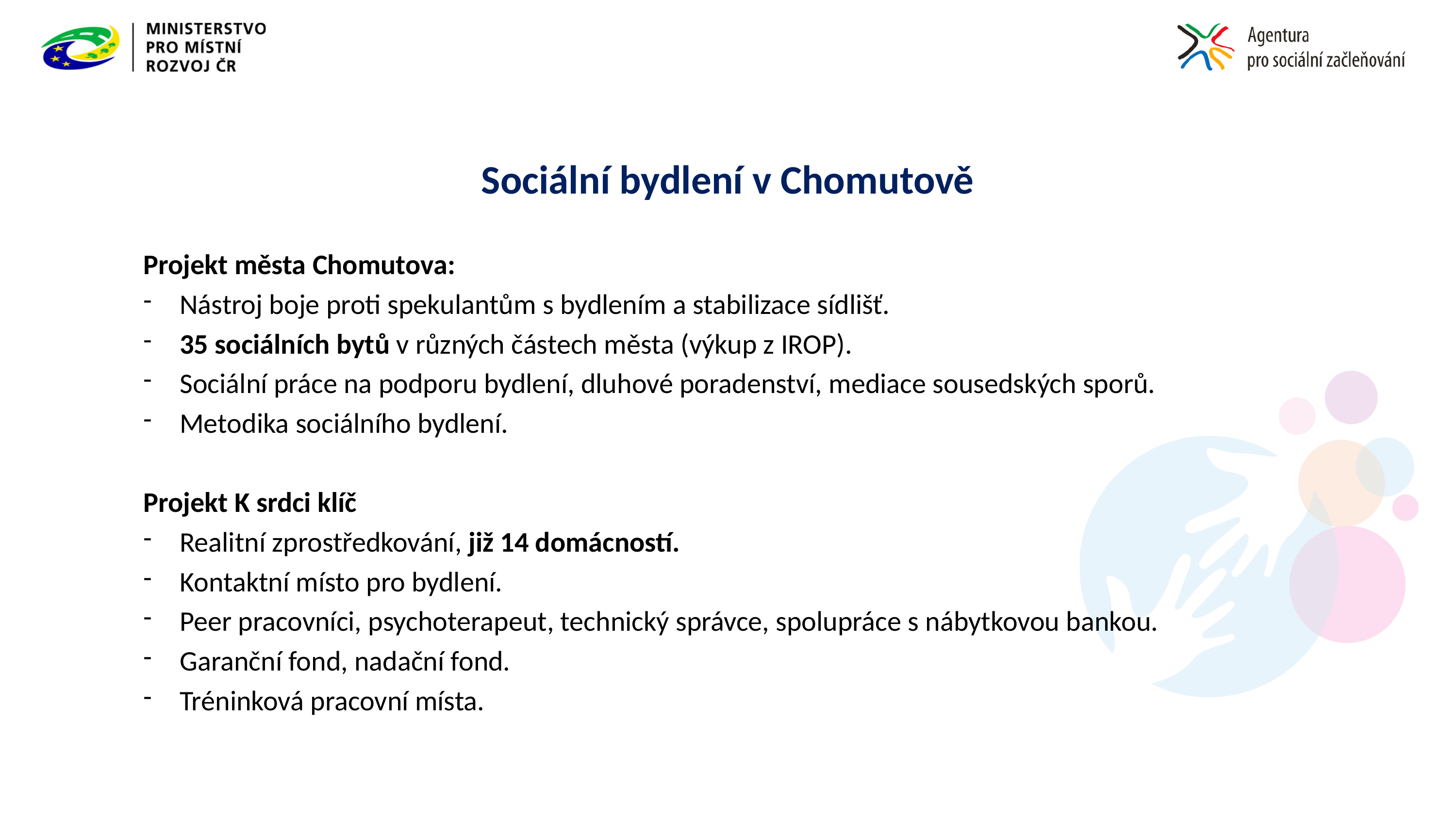

# Sociální bydlení v Chomutově
Projekt města Chomutova:
Nástroj boje proti spekulantům s bydlením a stabilizace sídlišť.
35 sociálních bytů v různých částech města (výkup z IROP).
Sociální práce na podporu bydlení, dluhové poradenství, mediace sousedských sporů.
Metodika sociálního bydlení.

Projekt K srdci klíč
Realitní zprostředkování, již 14 domácností.
Kontaktní místo pro bydlení.
Peer pracovníci, psychoterapeut, technický správce, spolupráce s nábytkovou bankou.
Garanční fond, nadační fond.
Tréninková pracovní místa.